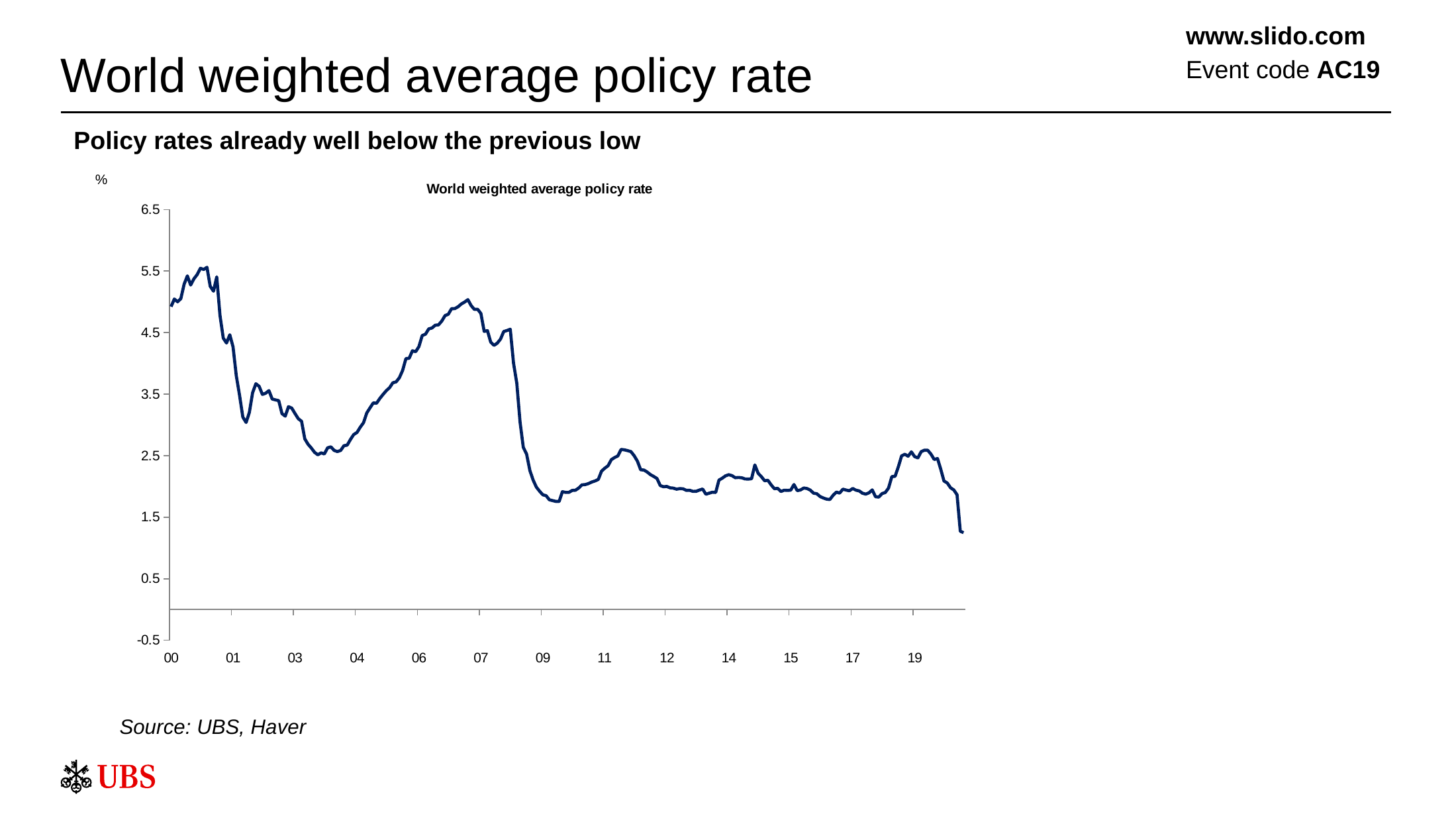

# World weighted average policy rate
www.slido.com
Event code AC19
Policy rates already well below the previous low

### Chart: World weighted average policy rate

| Category | World weighted average policy rate |
|---|---|
| 36556 | 4.921554981813078 |
| 36585 | 5.044945012774518 |
| 36616 | 5.000283846530848 |
| 36646 | 5.051368242831302 |
| 36677 | 5.286102625059505 |
| 36707 | 5.421443900618805 |
| 36738 | 5.272430940524025 |
| 36769 | 5.37360835987485 |
| 36799 | 5.44210303531351 |
| 36830 | 5.544225689658476 |
| 36860 | 5.52536206556748 |
| 36891 | 5.561011059003415 |
| 36922 | 5.251578066843753 |
| 36950 | 5.172956041933625 |
| 36981 | 5.4047813477420465 |
| 37011 | 4.780213407500795 |
| 37042 | 4.410340893082608 |
| 37072 | 4.330071130717016 |
| 37103 | 4.4646381386962215 |
| 37134 | 4.268458964572006 |
| 37164 | 3.799748361923799 |
| 37195 | 3.4793824164915157 |
| 37225 | 3.1275584407854624 |
| 37256 | 3.038951318284632 |
| 37287 | 3.202153788221993 |
| 37315 | 3.5226451870320163 |
| 37346 | 3.6692514577880964 |
| 37376 | 3.6269963202407114 |
| 37407 | 3.4953655607770804 |
| 37437 | 3.5150445550836356 |
| 37468 | 3.557328078381695 |
| 37499 | 3.420849737926599 |
| 37529 | 3.4067645054354543 |
| 37560 | 3.3949078367448413 |
| 37590 | 3.183440031122129 |
| 37621 | 3.142482901849421 |
| 37652 | 3.2959256511074955 |
| 37680 | 3.2730878113052184 |
| 37711 | 3.184695568271576 |
| 37741 | 3.1008910556785585 |
| 37772 | 3.059913835623602 |
| 37802 | 2.772327829355591 |
| 37833 | 2.6852716913574124 |
| 37864 | 2.623541400392387 |
| 37894 | 2.5536868357000415 |
| 37925 | 2.514054415300707 |
| 37955 | 2.545911940200431 |
| 37986 | 2.5276794412162675 |
| 38017 | 2.6277555517361835 |
| 38046 | 2.642850336480004 |
| 38077 | 2.5849862884601973 |
| 38107 | 2.565964905439947 |
| 38138 | 2.585119717855175 |
| 38168 | 2.6620183956552883 |
| 38199 | 2.6710733111076377 |
| 38230 | 2.7632295861285 |
| 38260 | 2.843340252418981 |
| 38291 | 2.8769642567540283 |
| 38321 | 2.9619565650252784 |
| 38352 | 3.03514795922412 |
| 38383 | 3.194181825351598 |
| 38411 | 3.277284379009111 |
| 38442 | 3.3574786043486804 |
| 38472 | 3.3521584502836945 |
| 38503 | 3.429034153576724 |
| 38533 | 3.495806531496834 |
| 38564 | 3.5568984794589396 |
| 38595 | 3.6056573696075733 |
| 38625 | 3.6853369461927876 |
| 38656 | 3.6988916295603085 |
| 38686 | 3.7673295572624386 |
| 38717 | 3.8860003160016716 |
| 38748 | 4.07724037319527 |
| 38776 | 4.082652659798187 |
| 38807 | 4.204712165102885 |
| 38837 | 4.18954599747596 |
| 38868 | 4.272816213102686 |
| 38898 | 4.451996782201821 |
| 38929 | 4.473931470524488 |
| 38960 | 4.560356375111215 |
| 38990 | 4.57476282639043 |
| 39021 | 4.619598007760037 |
| 39051 | 4.625663218745146 |
| 39082 | 4.6873769148461655 |
| 39113 | 4.775976330465179 |
| 39141 | 4.79795509532221 |
| 39172 | 4.887829261952508 |
| 39202 | 4.890236601394677 |
| 39233 | 4.919909496812611 |
| 39263 | 4.965479456588809 |
| 39294 | 4.995963033711332 |
| 39325 | 5.035095545269262 |
| 39355 | 4.9389214040767255 |
| 39386 | 4.876889748399915 |
| 39416 | 4.878405135871061 |
| 39447 | 4.809851728078558 |
| 39478 | 4.519707454516108 |
| 39507 | 4.531242957034254 |
| 39538 | 4.346563527709865 |
| 39568 | 4.292235370710123 |
| 39599 | 4.327795929106249 |
| 39629 | 4.393842689851164 |
| 39660 | 4.517324952576148 |
| 39691 | 4.533434800572918 |
| 39721 | 4.5548984071818674 |
| 39752 | 4.005654586077837 |
| 39782 | 3.677051977565363 |
| 39813 | 3.0475716100678434 |
| 39844 | 2.6350114794271726 |
| 39872 | 2.5260331480920337 |
| 39903 | 2.2615180598601543 |
| 39933 | 2.1044399362321604 |
| 39964 | 1.9889544411957383 |
| 39994 | 1.9219471532052825 |
| 40025 | 1.8640190385136661 |
| 40056 | 1.849496534643946 |
| 40086 | 1.7832715618030393 |
| 40117 | 1.7695658325741426 |
| 40147 | 1.7564567471381323 |
| 40178 | 1.7556725791396113 |
| 40209 | 1.9139593941931297 |
| 40237 | 1.9033140660237557 |
| 40268 | 1.9040717774445375 |
| 40298 | 1.9355764162043254 |
| 40329 | 1.9379854632875093 |
| 40359 | 1.9743933434404666 |
| 40390 | 2.0255258792165325 |
| 40421 | 2.0298780566593684 |
| 40451 | 2.046476761291048 |
| 40482 | 2.071543184222464 |
| 40512 | 2.088897038716813 |
| 40543 | 2.113380542334487 |
| 40574 | 2.2484164381304663 |
| 40602 | 2.2965304112068523 |
| 40633 | 2.3356892421197704 |
| 40663 | 2.435015464213716 |
| 40694 | 2.4694305534809895 |
| 40724 | 2.4953182794562507 |
| 40755 | 2.6011625811102577 |
| 40786 | 2.5944859874046498 |
| 40816 | 2.5811429600027327 |
| 40847 | 2.566047107456552 |
| 40877 | 2.4994574416952346 |
| 40908 | 2.409663781704038 |
| 40939 | 2.27060396389662 |
| 40968 | 2.2660260423936855 |
| 40999 | 2.233852106989974 |
| 41029 | 2.1918019031123546 |
| 41060 | 2.161907245009887 |
| 41090 | 2.1290131864555075 |
| 41121 | 2.013994341117372 |
| 41152 | 1.9946477949297972 |
| 41182 | 2.000040820122187 |
| 41213 | 1.9775201500364517 |
| 41243 | 1.9725748408773833 |
| 41274 | 1.9552113117736667 |
| 41305 | 1.9645982529604138 |
| 41333 | 1.9611125137139835 |
| 41364 | 1.9364205375565793 |
| 41394 | 1.9379429613363022 |
| 41425 | 1.919772872644063 |
| 41455 | 1.920480560298899 |
| 41486 | 1.9412774461238242 |
| 41517 | 1.9580058999513372 |
| 41547 | 1.8733835820942653 |
| 41578 | 1.890403753009007 |
| 41608 | 1.9064132695575358 |
| 41639 | 1.9026226743241597 |
| 41670 | 2.102948522409611 |
| 41698 | 2.1329967825737226 |
| 41729 | 2.1715181061686177 |
| 41759 | 2.190099996643277 |
| 41790 | 2.1749309960687517 |
| 41820 | 2.141256804816672 |
| 41851 | 2.1459107860700737 |
| 41882 | 2.1402442251074394 |
| 41912 | 2.121938500289669 |
| 41943 | 2.119429030662589 |
| 41973 | 2.1246254340576045 |
| 42004 | 2.3490538646509482 |
| 42035 | 2.2144322214333854 |
| 42063 | 2.1592301870790505 |
| 42094 | 2.091969970255207 |
| 42124 | 2.0999765772634014 |
| 42155 | 2.025157357790317 |
| 42185 | 1.9629883551951968 |
| 42216 | 1.9693945908699035 |
| 42247 | 1.9178692631175496 |
| 42277 | 1.9386749211831773 |
| 42308 | 1.9356781067024151 |
| 42338 | 1.939541542790001 |
| 42369 | 2.031104797284249 |
| 42400 | 1.9316304231885493 |
| 42429 | 1.9422486516850597 |
| 42460 | 1.9743693119758927 |
| 42490 | 1.9662991018034925 |
| 42521 | 1.9401018829806855 |
| 42551 | 1.8903995266370792 |
| 42582 | 1.8814806334658016 |
| 42613 | 1.8356149357988794 |
| 42643 | 1.8122536038875618 |
| 42674 | 1.7928755843179838 |
| 42704 | 1.7877586636197338 |
| 42735 | 1.8559459409427053 |
| 42766 | 1.9079475302504731 |
| 42794 | 1.8917074921671586 |
| 42825 | 1.9558671489606783 |
| 42855 | 1.9404278959640842 |
| 42886 | 1.9289446776512618 |
| 42916 | 1.9667699604578541 |
| 42947 | 1.9394039617245618 |
| 42978 | 1.927026289742979 |
| 43008 | 1.889475310324917 |
| 43039 | 1.8747753658160744 |
| 43069 | 1.8964490652705595 |
| 43100 | 1.9435992293211144 |
| 43131 | 1.8328418429690594 |
| 43159 | 1.8271453200263883 |
| 43190 | 1.8833263523190602 |
| 43220 | 1.9012625690586764 |
| 43251 | 1.9735804229694969 |
| 43281 | 2.1592605638115954 |
| 43312 | 2.1642991996570293 |
| 43343 | 2.3191529546493053 |
| 43373 | 2.495985360917613 |
| 43404 | 2.5224915671047405 |
| 43434 | 2.490897724283229 |
| 43465 | 2.5617761727957977 |
| 43496 | 2.4841805538225596 |
| 43524 | 2.463520782562821 |
| 43555 | 2.564396483818346 |
| 43585 | 2.5887666458905634 |
| 43616 | 2.5882121227857553 |
| 43646 | 2.524425799375288 |
| 43677 | 2.4378525484503313 |
| 43708 | 2.4533271530937983 |
| 43738 | 2.280265261262212 |
| 43769 | 2.0877184339583272 |
| 43799 | 2.0561688470989345 |
| 43830 | 1.978502208088528 |
| 43861 | 1.9426333573769274 |
| 43890 | 1.8650407157118707 |
| 43921 | 1.272144762541274 |
| 43951 | 1.2488215235042137 |
Source: UBS, Haver